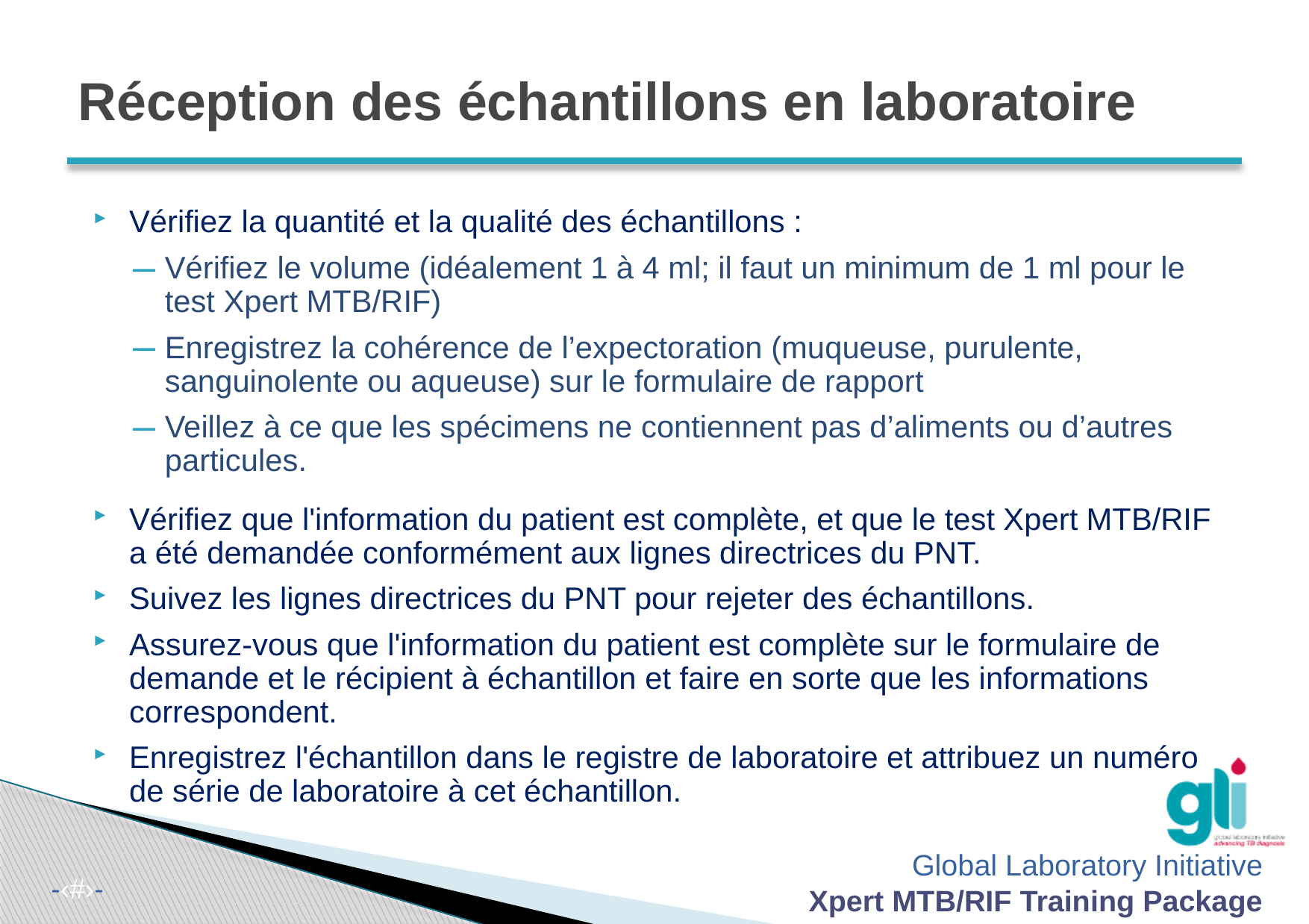

# Réception des échantillons en laboratoire
Vérifiez la quantité et la qualité des échantillons :
Vérifiez le volume (idéalement 1 à 4 ml; il faut un minimum de 1 ml pour le test Xpert MTB/RIF)
Enregistrez la cohérence de l’expectoration (muqueuse, purulente, sanguinolente ou aqueuse) sur le formulaire de rapport
Veillez à ce que les spécimens ne contiennent pas d’aliments ou d’autres particules.
Vérifiez que l'information du patient est complète, et que le test Xpert MTB/RIF a été demandée conformément aux lignes directrices du PNT.
Suivez les lignes directrices du PNT pour rejeter des échantillons.
Assurez-vous que l'information du patient est complète sur le formulaire de demande et le récipient à échantillon et faire en sorte que les informations correspondent.
Enregistrez l'échantillon dans le registre de laboratoire et attribuez un numéro de série de laboratoire à cet échantillon.